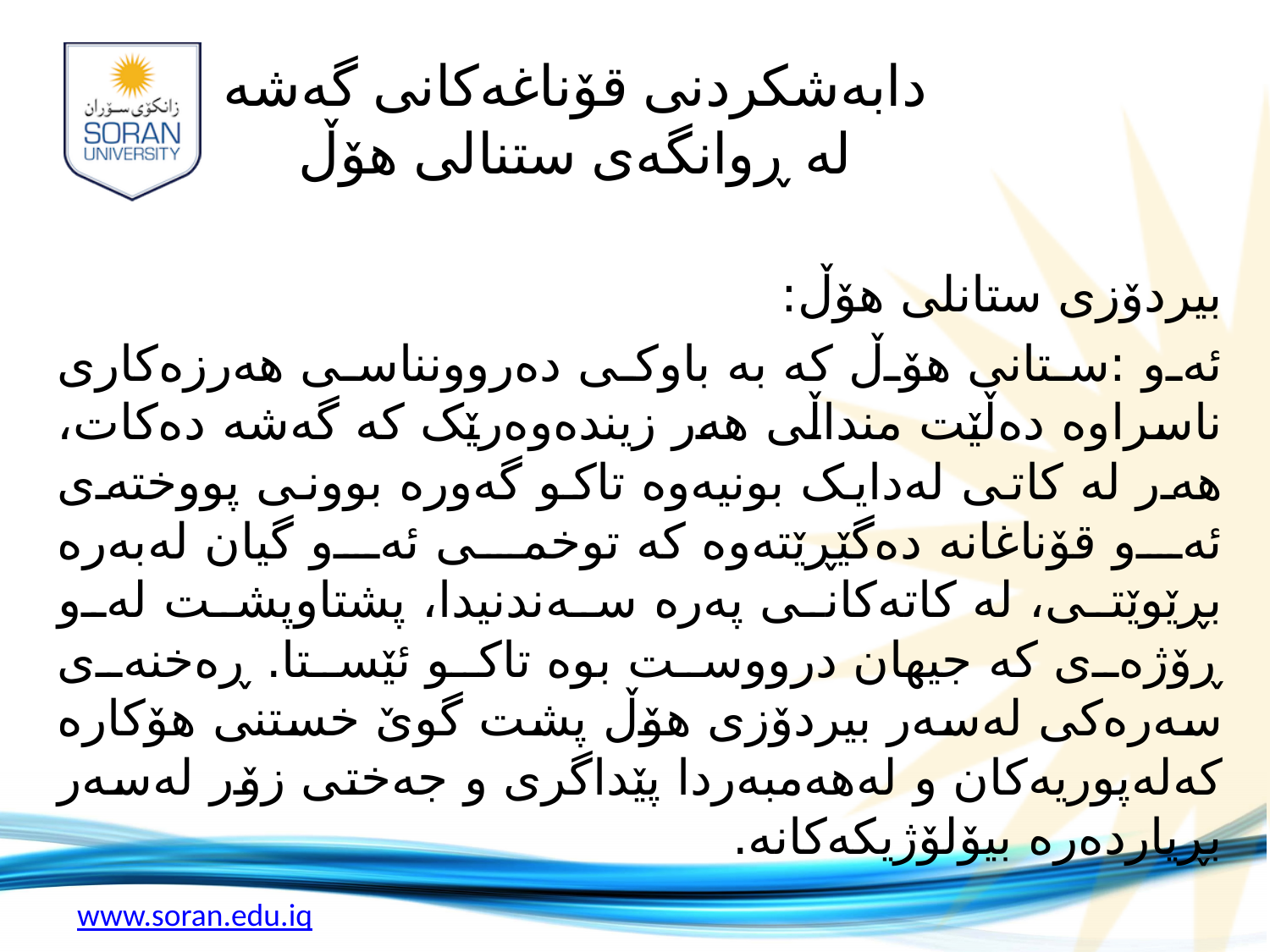

# دابه‌شکردنی قۆناغه‌کانی گه‌شه‌ له‌ ڕوانگه‌ی ستنالی هۆڵ
بیردۆزی ستانلی هۆڵ:
ئه‌و :ستانی هۆڵ که‌ به‌ باوکی ده‌روونناسی هه‌رزه‌کاری ناسراوه‌ ده‌ڵێت منداڵی هه‌ر زینده‌وه‌رێک که‌ گه‌شه‌ ده‌کات، هه‌ر له‌ کاتی له‌دایک بونیه‌وه‌ تاکو گه‌وره‌ بوونی پووخته‌ی ئه‌و قۆناغانه‌ ده‌گێڕێته‌وه‌ که‌ توخمی ئه‌و گیان له‌به‌ره‌ بڕێوێتی، له‌ کاته‌کانی په‌ره‌ سه‌ندنیدا، پشتاوپشت له‌و ڕۆژه‌ی که‌ جیهان درووست بوه‌ تاکو ئێستا. ڕه‌خنه‌ی سه‌ره‌کی له‌سه‌ر بیردۆزی هۆڵ پشت گوێ خستنی هۆکاره‌ که‌له‌پوریه‌کان و له‌هه‌مبه‌ردا پێداگری و جه‌ختی زۆر له‌سه‌ر بڕیارده‌ره‌ بیۆلۆژیکه‌کانه‌.